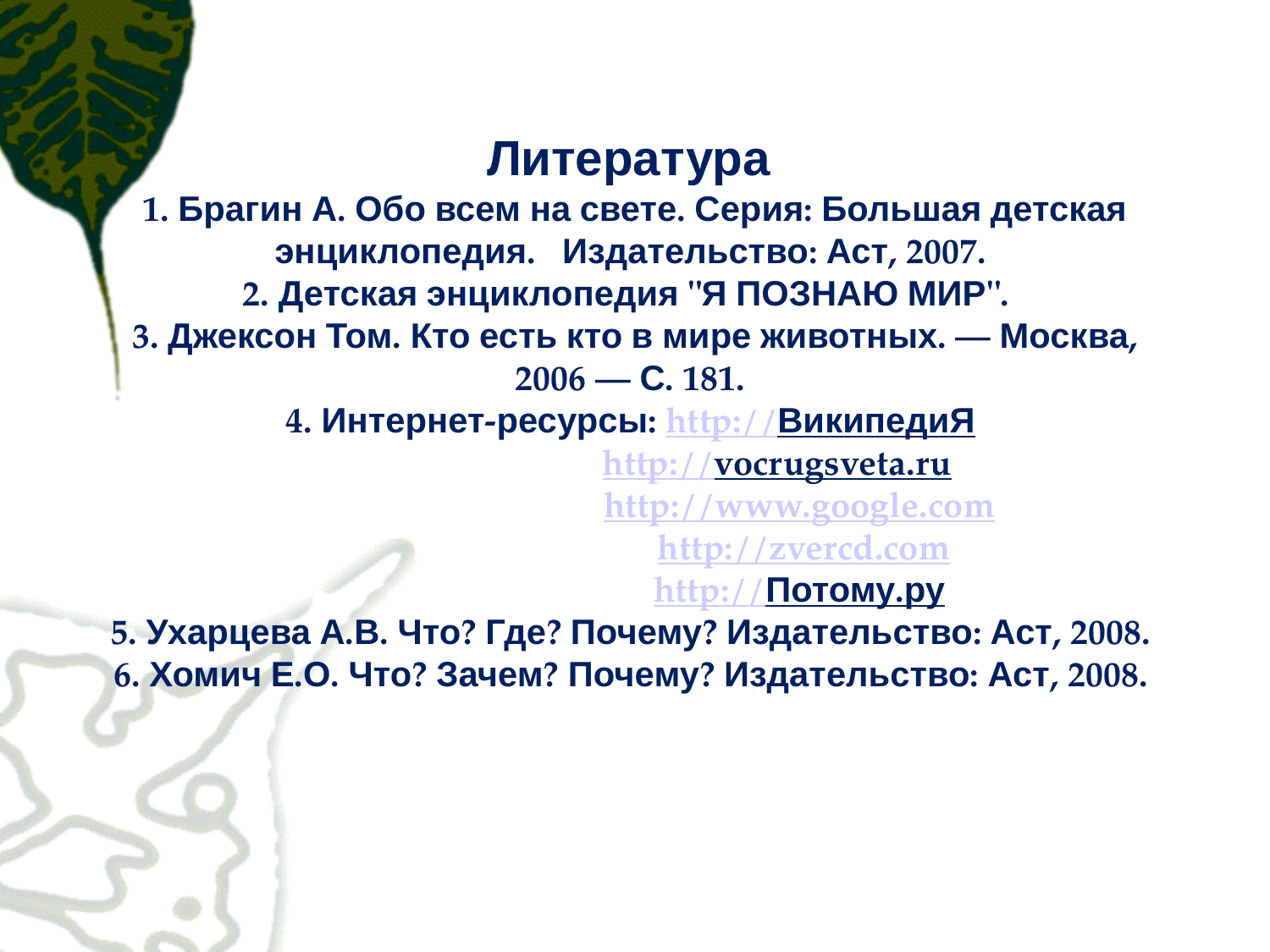

# Литература 1. Брагин А. Обо всем на свете. Серия: Большая детская энциклопедия.   Издательство: Аст, 2007. 2. Детская энциклопедия "Я ПОЗНАЮ МИР". 3. Джексон Том. Кто есть кто в мире животных. — Москва, 2006 — С. 181. 4. Интернет-ресурсы: http://ВикипедиЯ http://vocrugsveta.ru http://www.google.com http://zvercd.com http://Потому.ру 5. Ухарцева А.В. Что? Где? Почему? Издательство: Аст, 2008. 6. Хомич Е.О. Что? Зачем? Почему? Издательство: Аст, 2008.